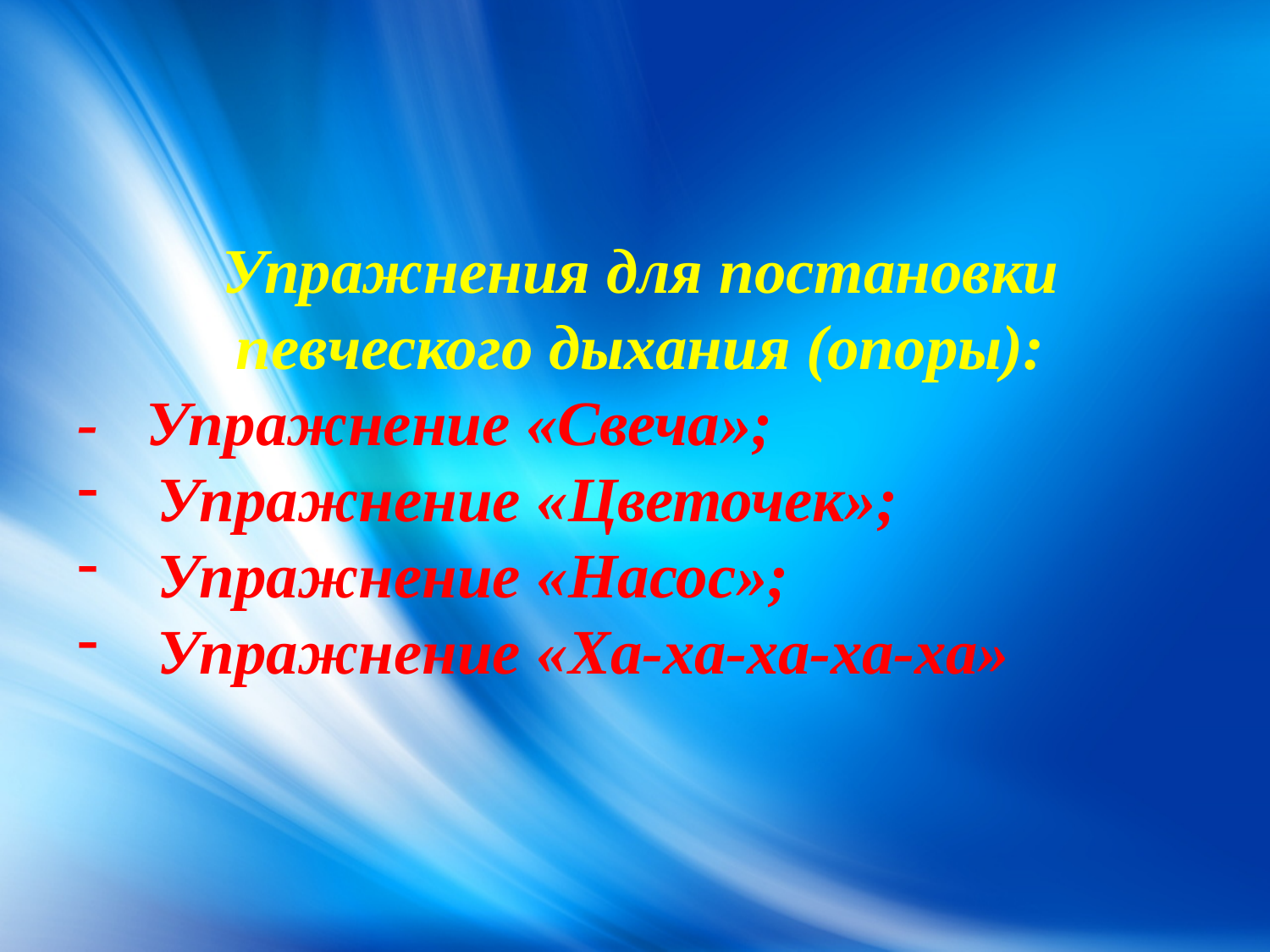

Упражнения для постановки певческого дыхания (опоры):
-   Упражнение «Свеча»;
Упражнение «Цветочек»;
Упражнение «Насос»;
Упражнение «Ха-ха-ха-ха-ха»